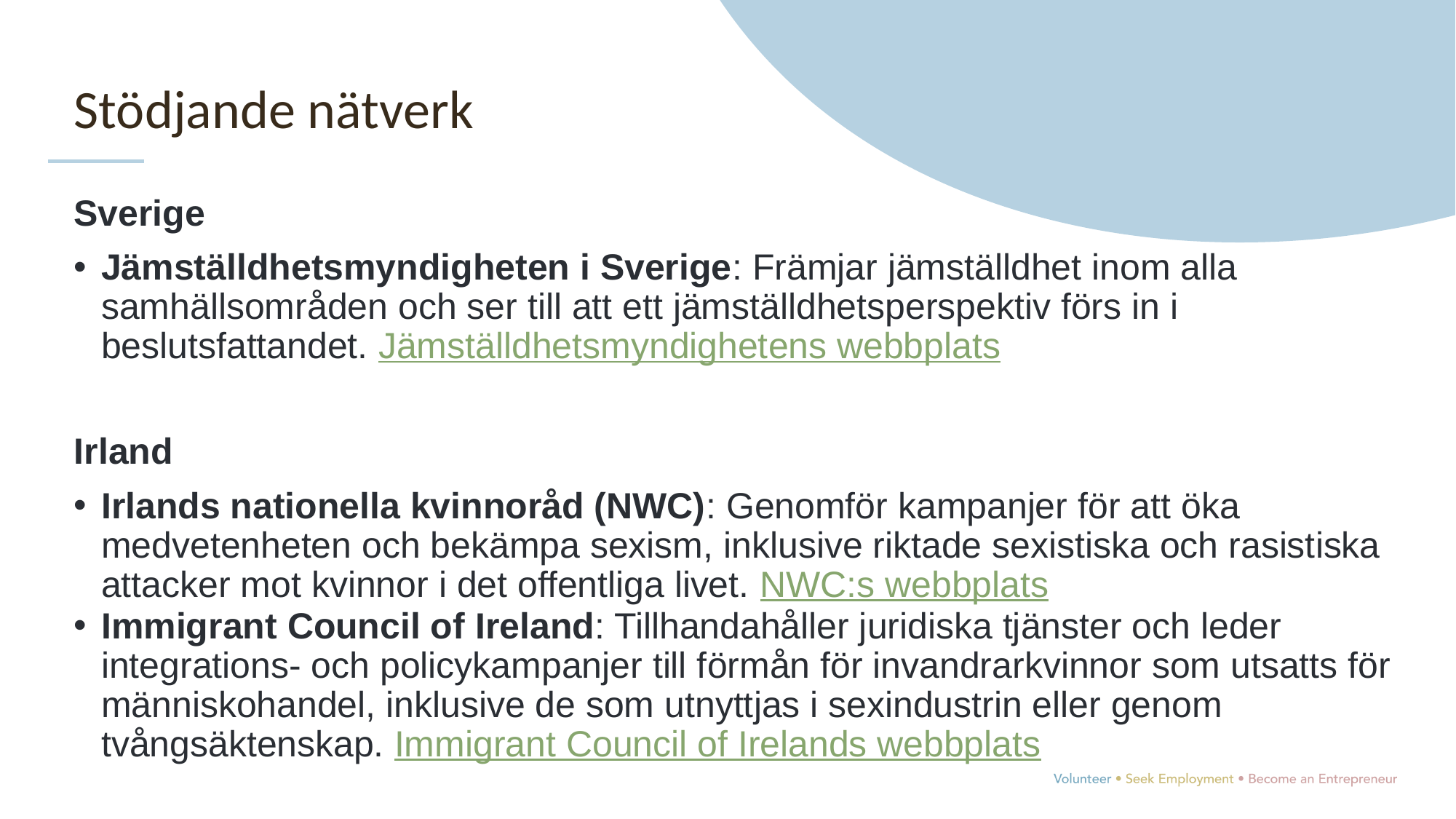

Stödjande nätverk

Sverige
Jämställdhetsmyndigheten i Sverige: Främjar jämställdhet inom alla samhällsområden och ser till att ett jämställdhetsperspektiv förs in i beslutsfattandet. Jämställdhetsmyndighetens webbplats

Irland
Irlands nationella kvinnoråd (NWC): Genomför kampanjer för att öka medvetenheten och bekämpa sexism, inklusive riktade sexistiska och rasistiska attacker mot kvinnor i det offentliga livet. NWC:s webbplats
Immigrant Council of Ireland: Tillhandahåller juridiska tjänster och leder integrations- och policykampanjer till förmån för invandrarkvinnor som utsatts för människohandel, inklusive de som utnyttjas i sexindustrin eller genom tvångsäktenskap. Immigrant Council of Irelands webbplats